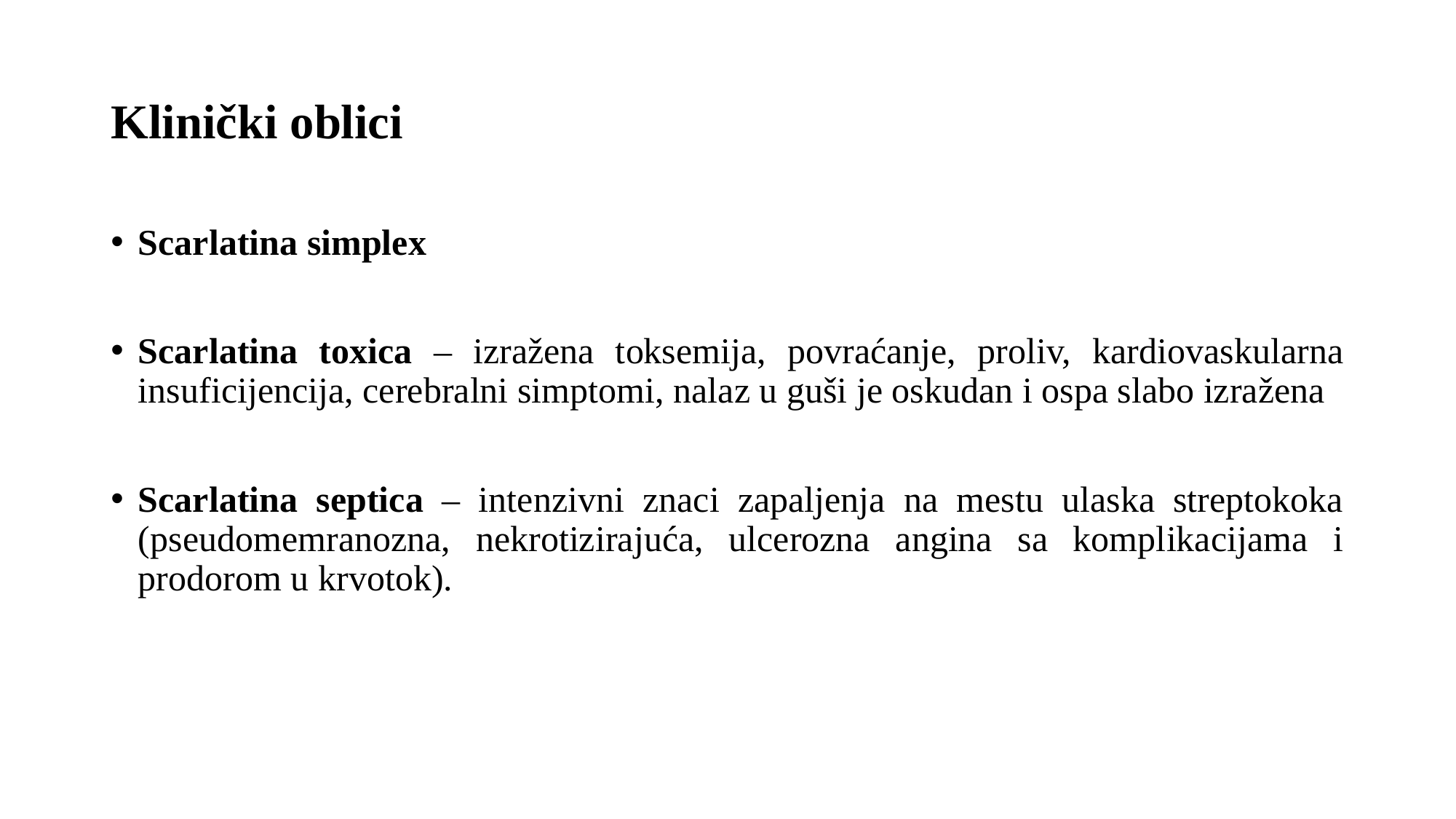

# Klinički oblici
Scarlatina simplex

Scarlatina toxica – izražena toksemija, povraćanje, proliv, kardiovaskularna insuficijencija, cerebralni simptomi, nalaz u guši je oskudan i ospa slabo izražena

Scarlatina septica – intenzivni znaci zapaljenja na mestu ulaska streptokoka (pseudomemranozna, nekrotizirajuća, ulcerozna angina sa komplikacijama i prodorom u krvotok).